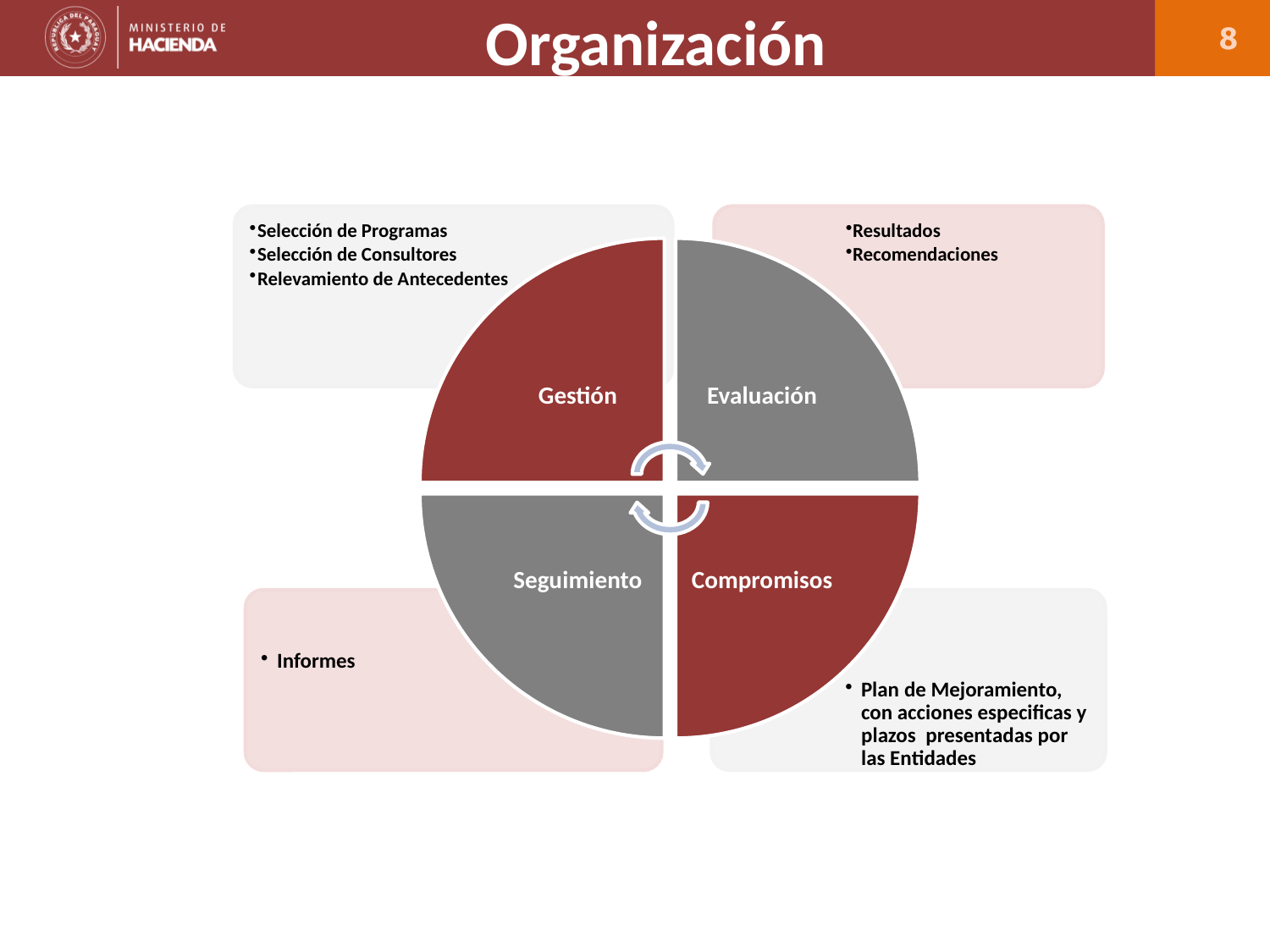

# Organización
8

Plan de Mejoramiento, con acciones especificas y plazos  presentadas por las Entidades
Informes
Resultados
Recomendaciones
Selección de Programas
Selección de Consultores
Relevamiento de Antecedentes
Gestión
Evaluación
Compromisos
Seguimiento